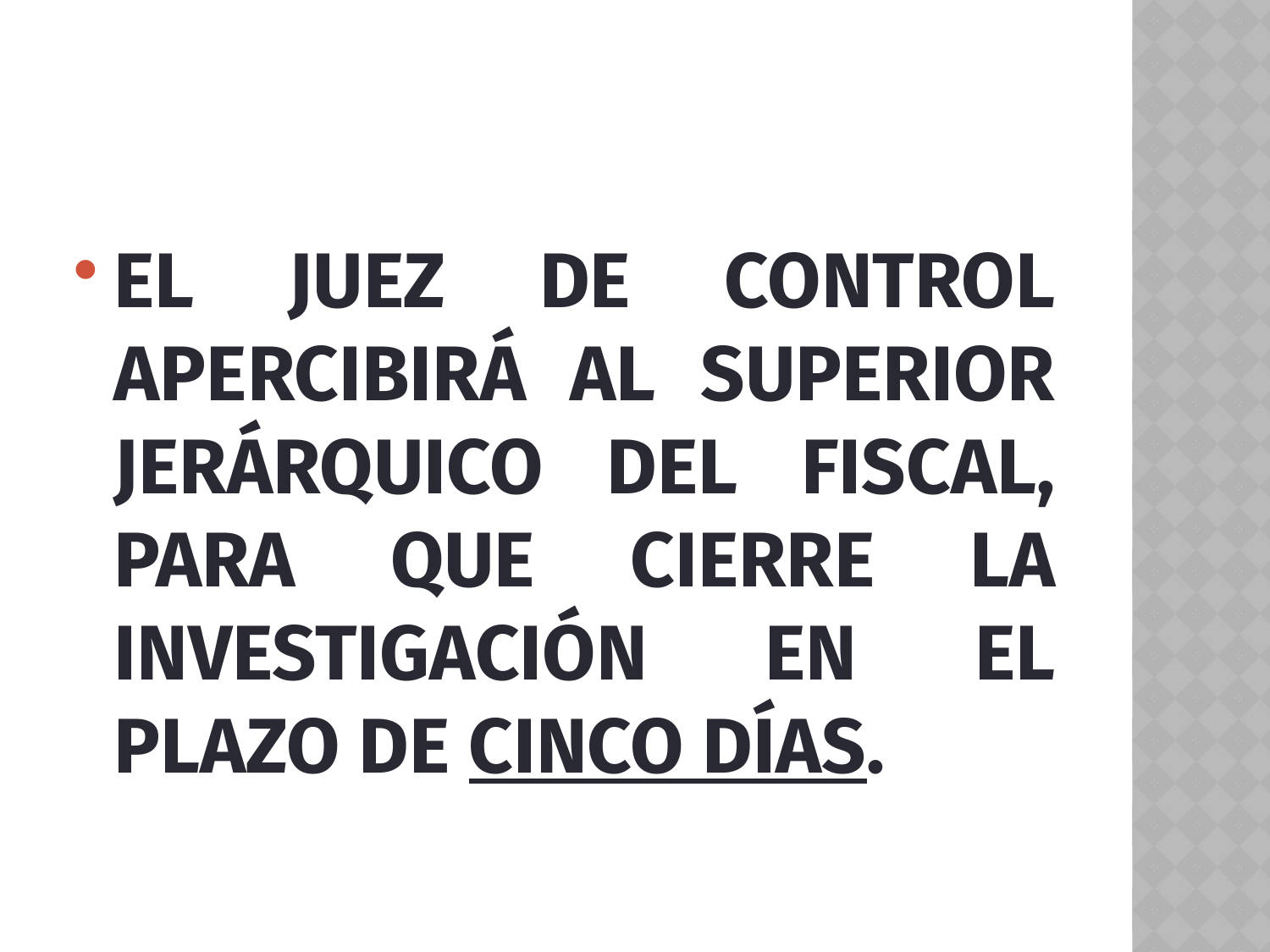

#
EL JUEZ DE CONTROL APERCIBIRÁ AL SUPERIOR JERÁRQUICO DEL FISCAL, PARA QUE CIERRE LA INVESTIGACIÓN EN EL PLAZO DE CINCO DÍAS.